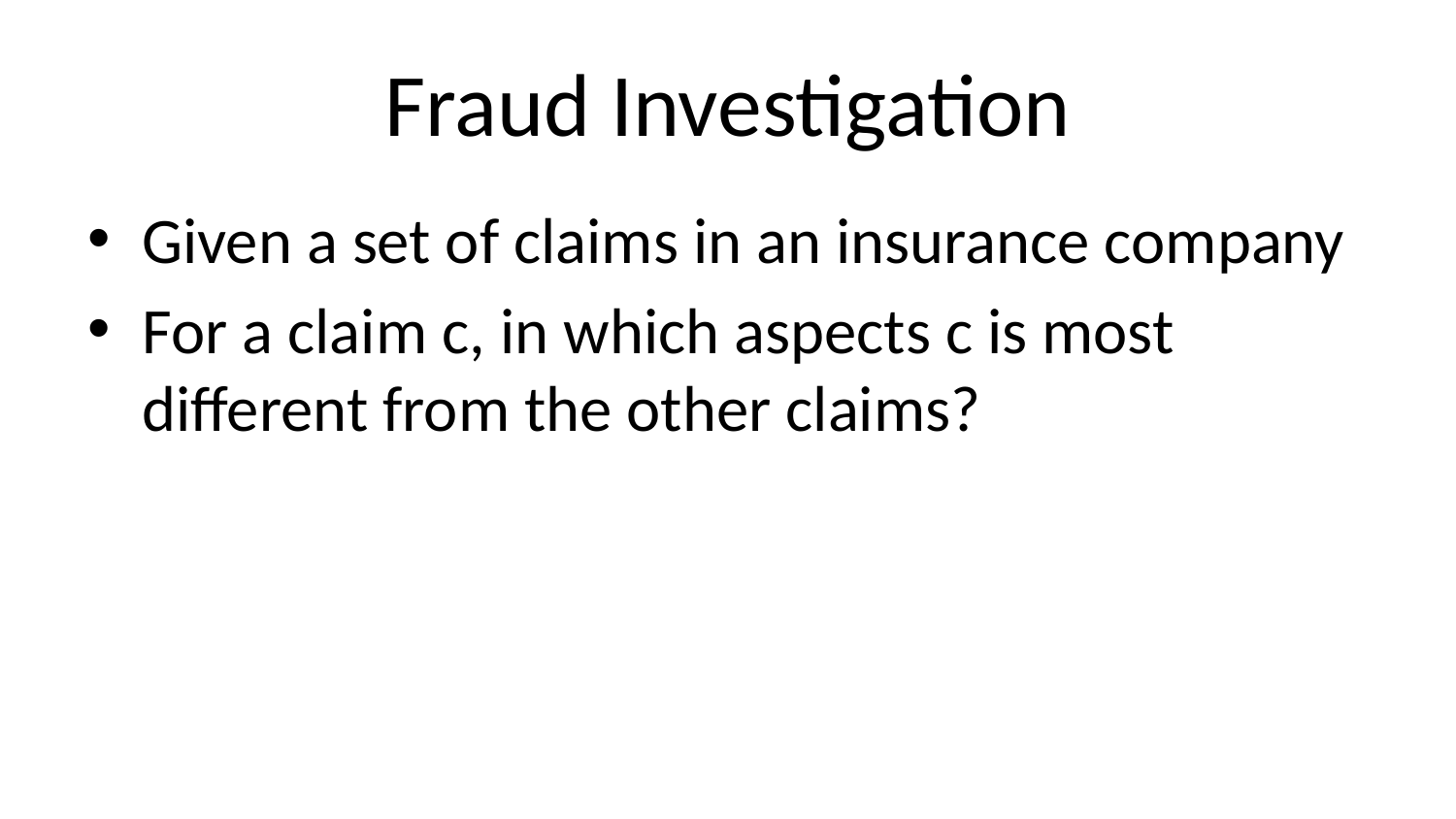

# Fraud Investigation
Given a set of claims in an insurance company
For a claim c, in which aspects c is most different from the other claims?